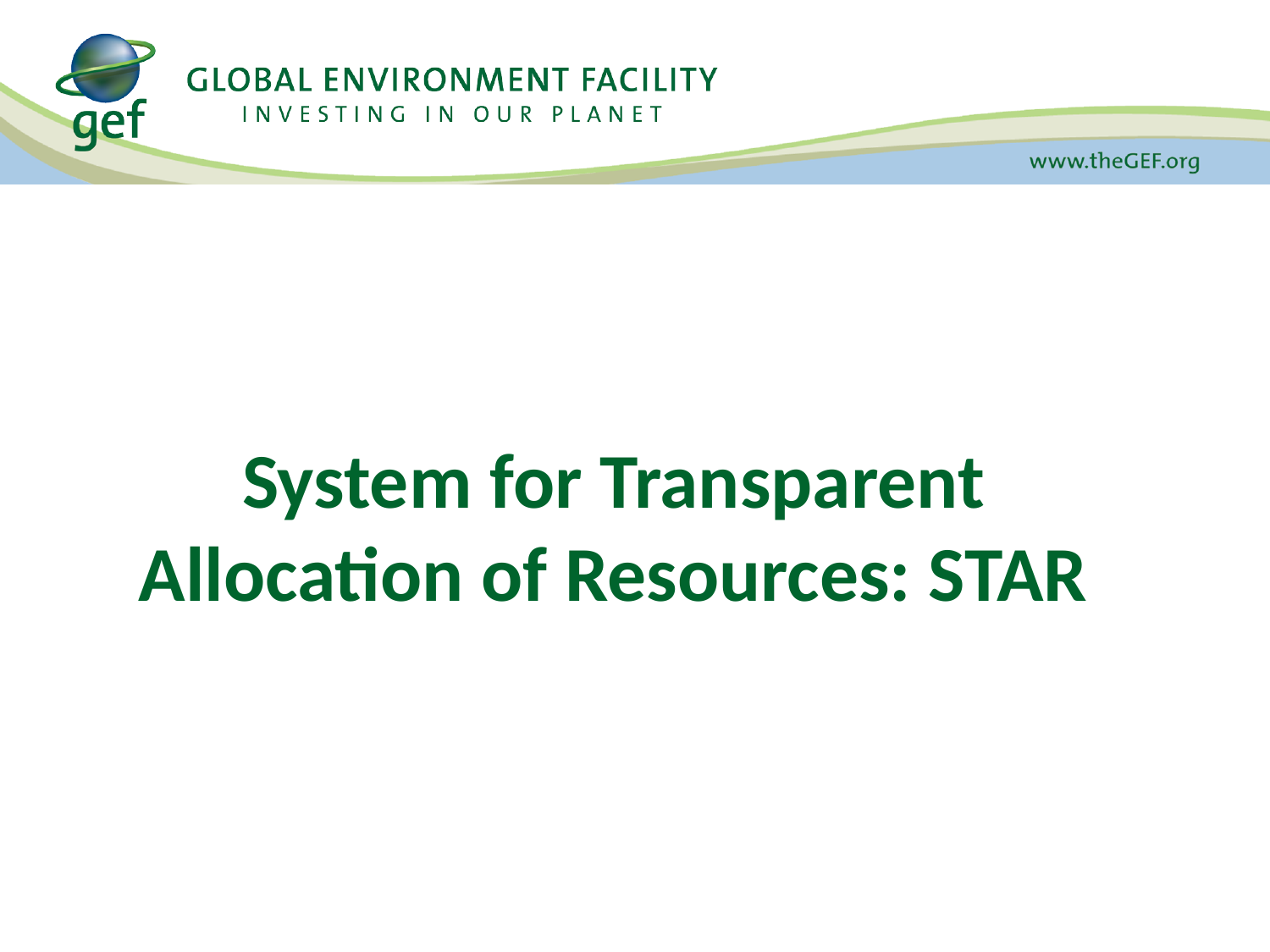

# System for Transparent Allocation of Resources: STAR